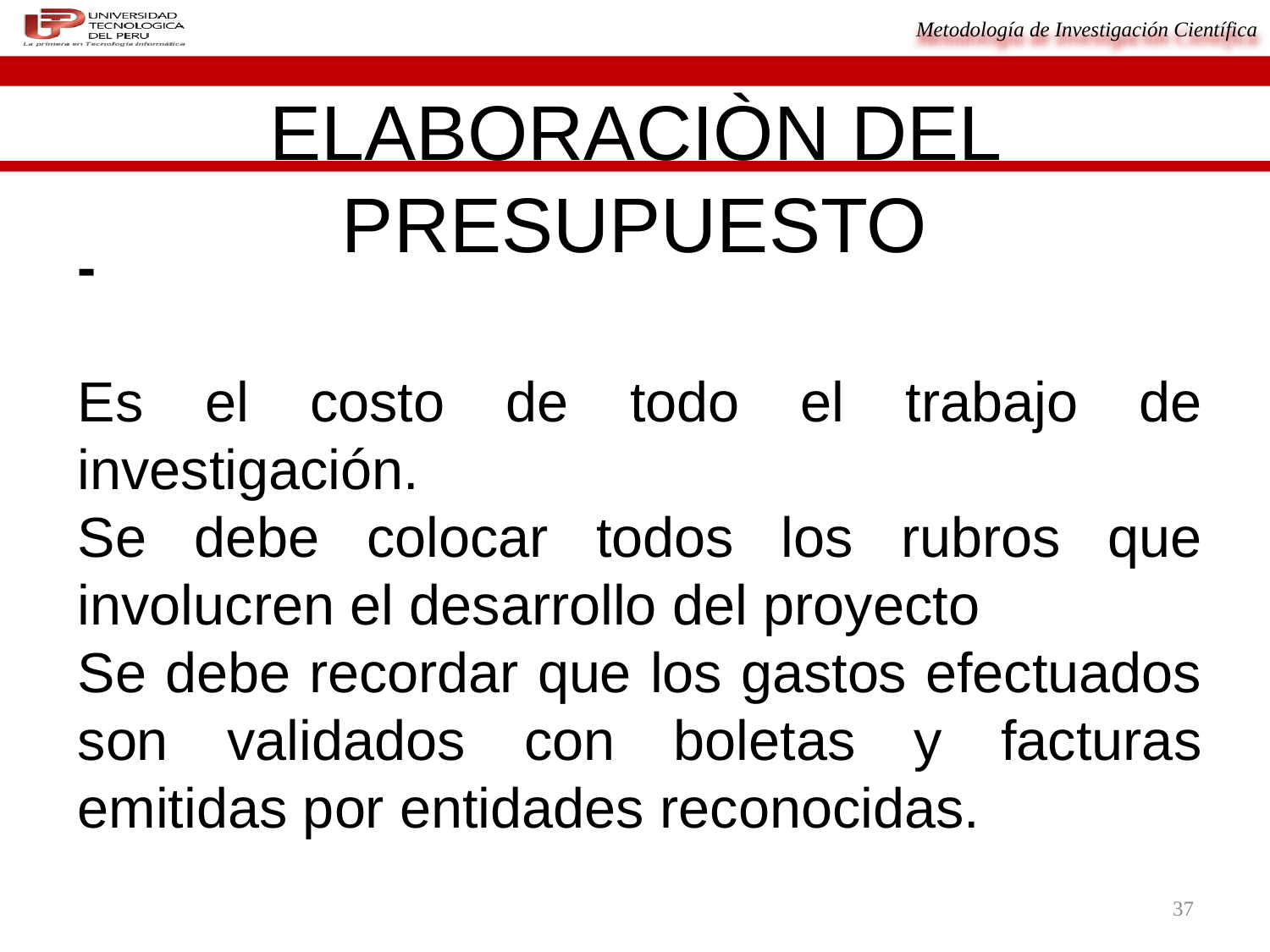

ELABORACIÒN DEL PRESUPUESTO
-

Es el costo de todo el trabajo de investigación.
Se debe colocar todos los rubros que involucren el desarrollo del proyecto
Se debe recordar que los gastos efectuados son validados con boletas y facturas emitidas por entidades reconocidas.

37